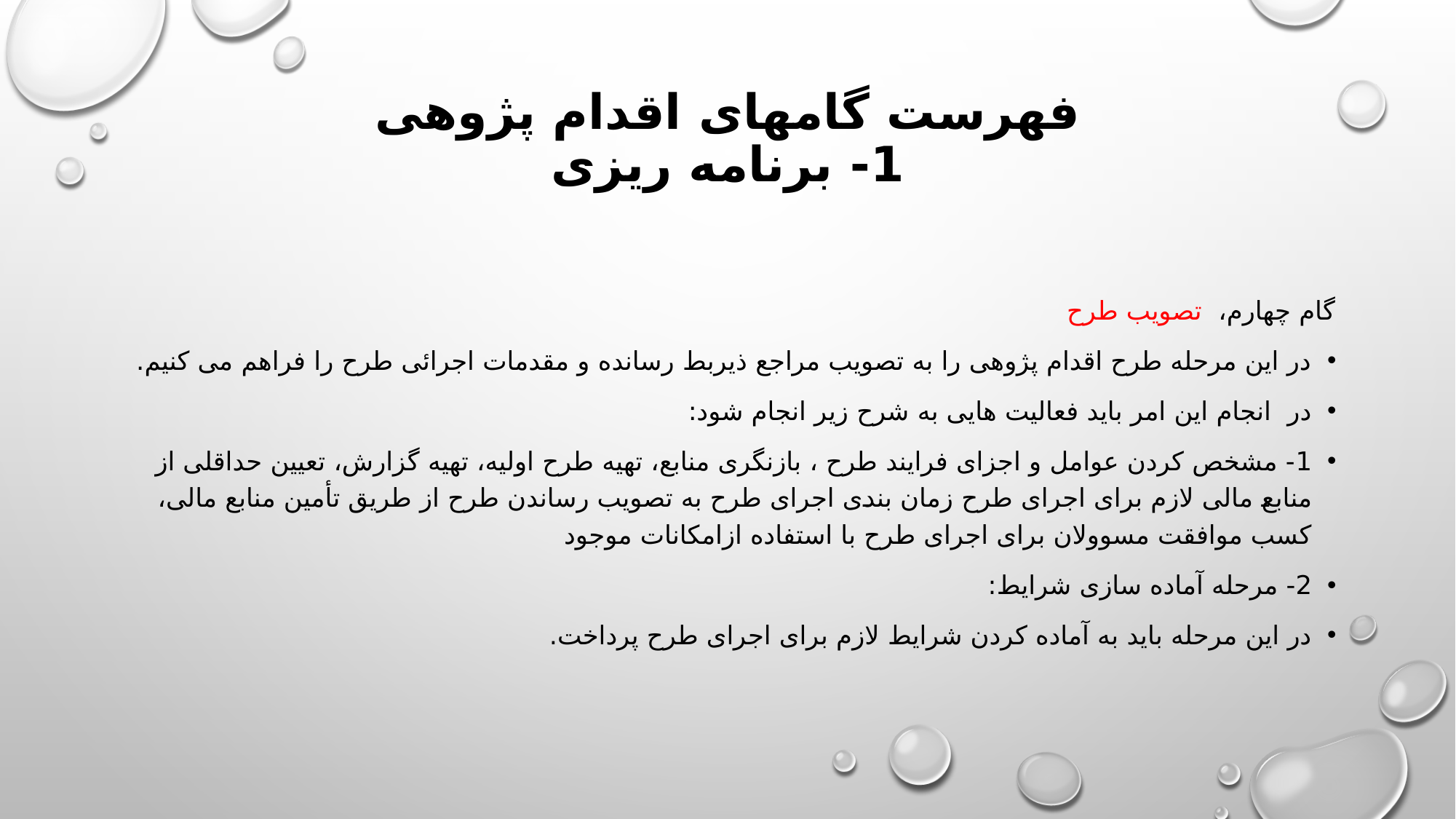

# فهرست گامهای اقدام پژوهی 1- برنامه ریزی
گام چهارم،  تصویب طرح
در این مرحله طرح اقدام پژوهی را به تصویب مراجع ذیربط رسانده و مقدمات اجرائی طرح را فراهم می کنیم.
در  انجام این امر باید فعالیت هایی به شرح زیر انجام شود:
1- مشخص کردن عوامل و اجزای فرایند طرح ، بازنگری منابع، تهیه طرح اولیه، تهیه گزارش، تعیین حداقلی از منابع مالی لازم برای اجرای طرح زمان بندی اجرای طرح به تصویب رساندن طرح از طریق تأمین منابع مالی، کسب موافقت مسوولان برای اجرای طرح با استفاده ازامکانات موجود
2- مرحله آماده سازی شرایط:
در این مرحله باید به آماده کردن شرایط لازم برای اجرای طرح پرداخت.